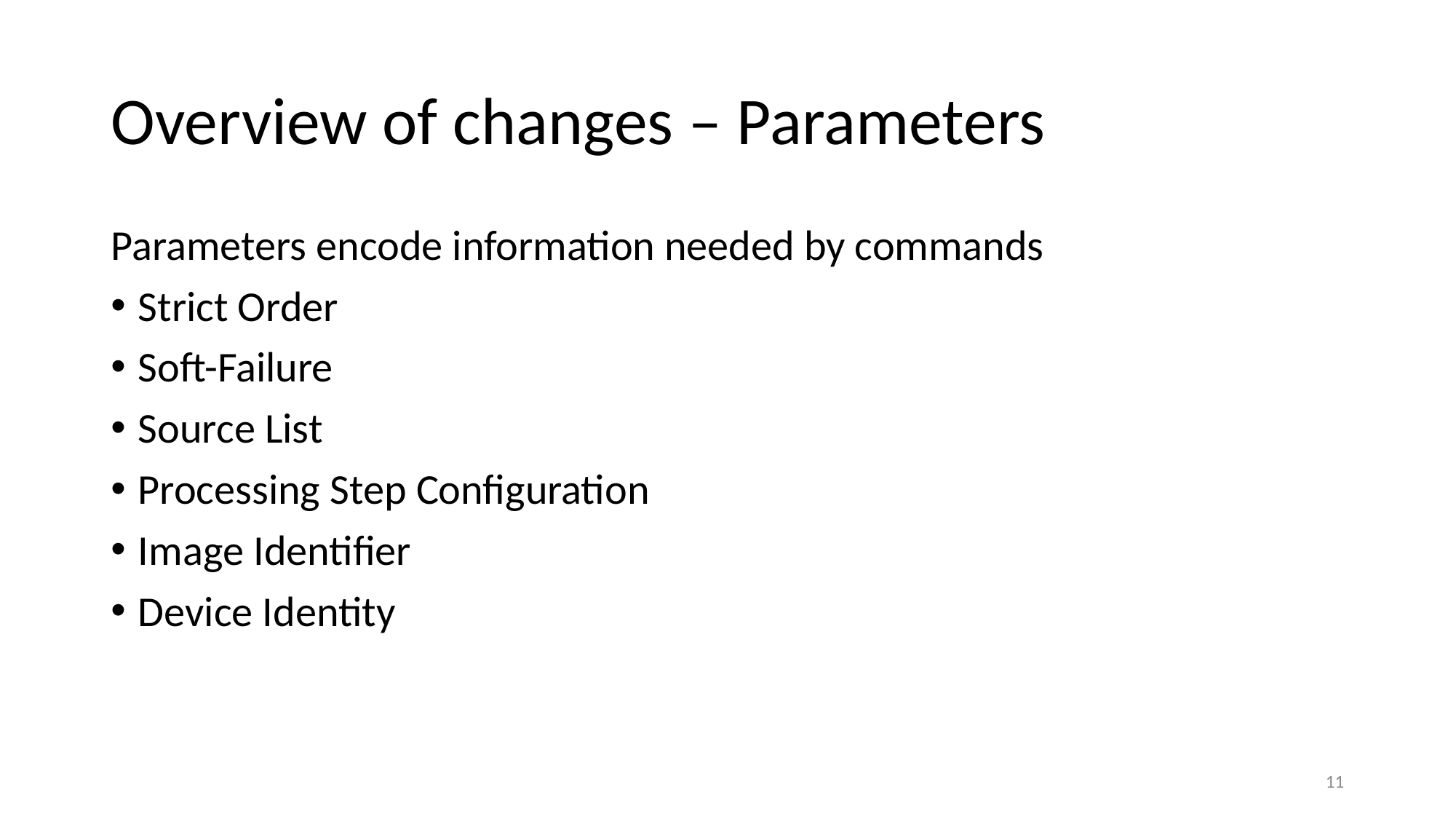

# Overview of changes – Parameters
Parameters encode information needed by commands
Strict Order
Soft-Failure
Source List
Processing Step Configuration
Image Identifier
Device Identity
11